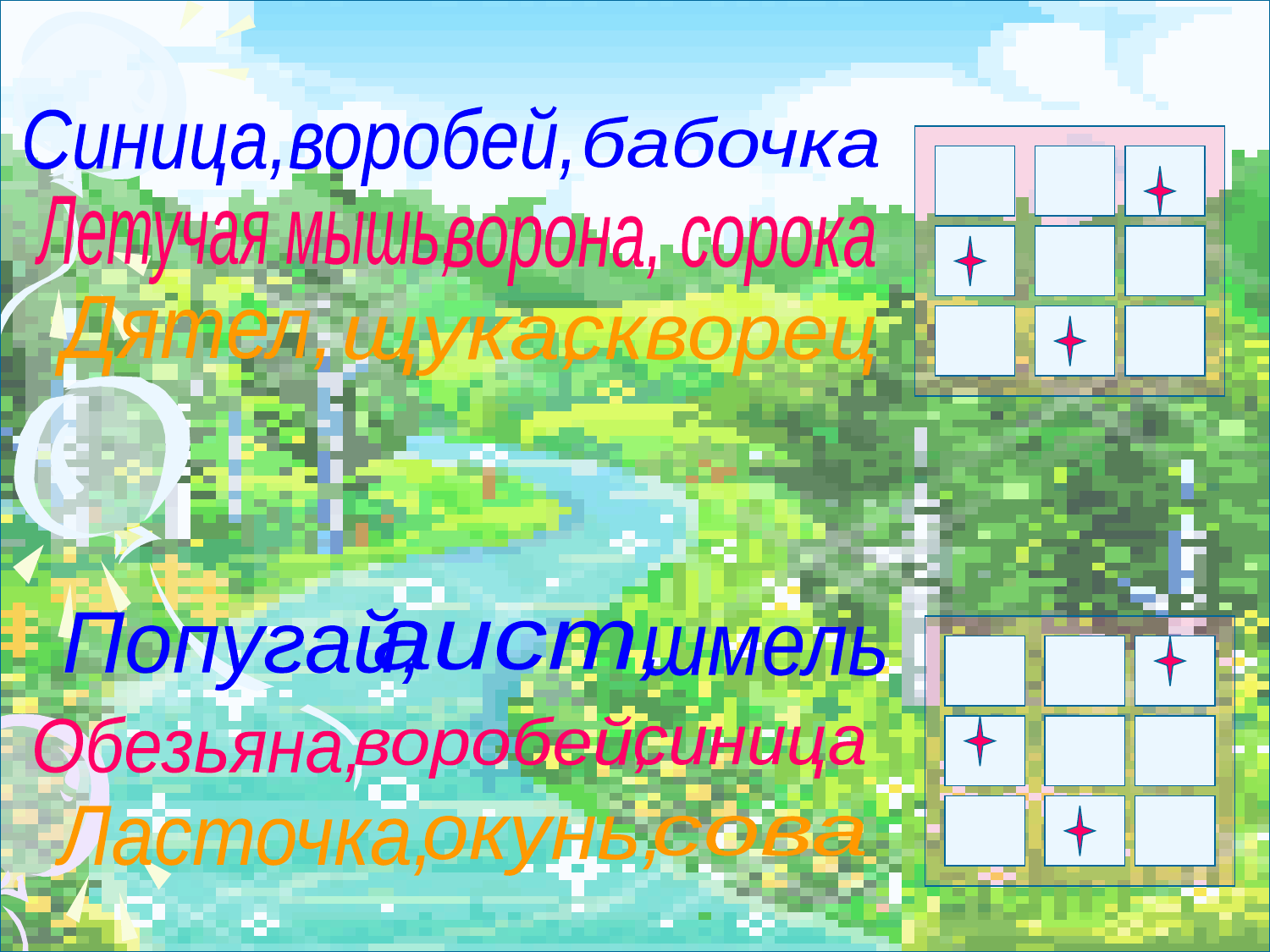

Синица,воробей,
бабочка

Летучая мышь,
 ворона, сорока

Дятел,
щука,
скворец

Попугай,

 аист,
 шмель

Обезьяна,
воробей,

 синица
Ласточка,

окунь,
 сова